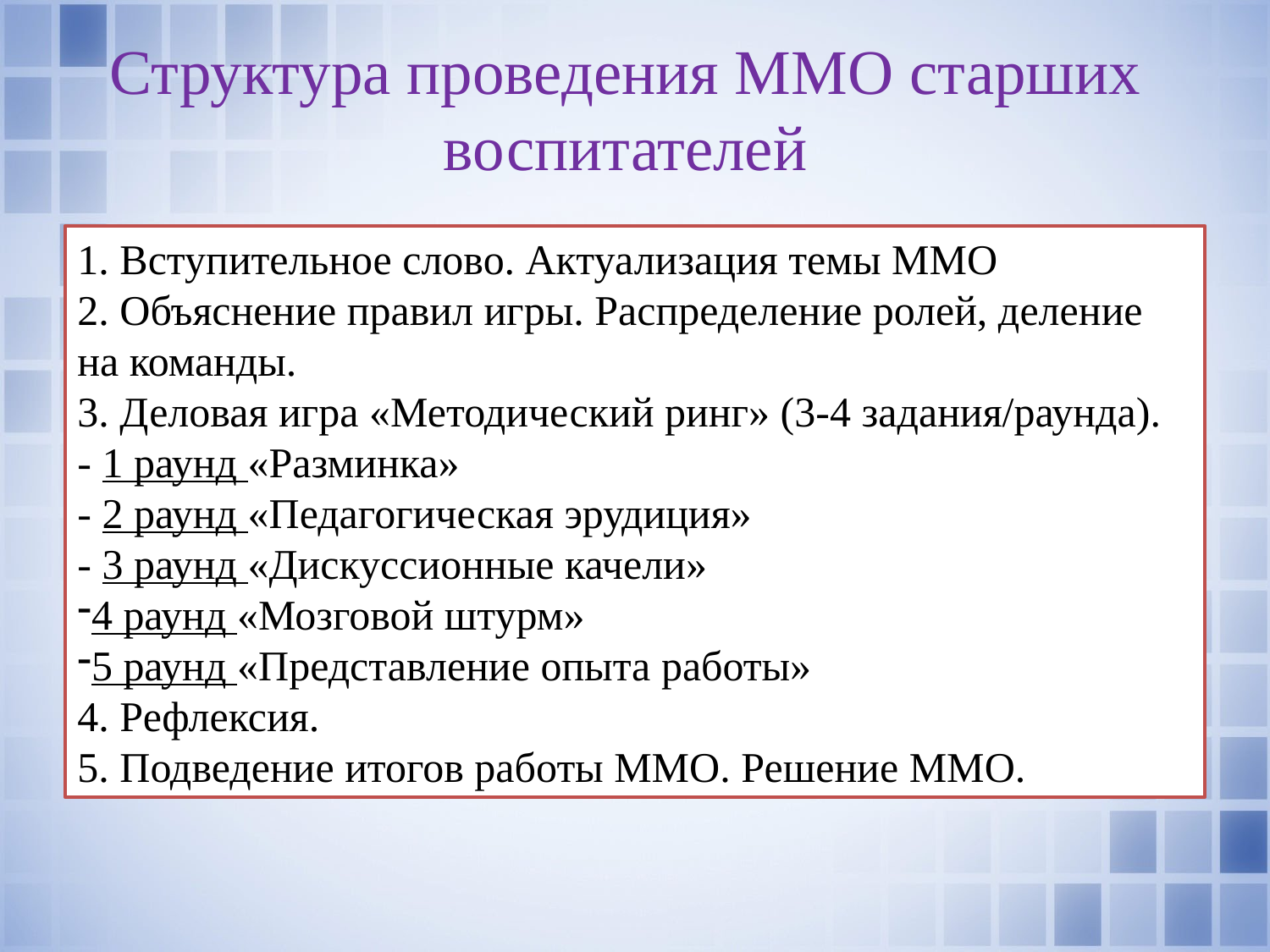

# Структура проведения ММО старших воспитателей
1. Вступительное слово. Актуализация темы ММО
2. Объяснение правил игры. Распределение ролей, деление на команды.
3. Деловая игра «Методический ринг» (3-4 задания/раунда).
- 1 раунд «Разминка»
- 2 раунд «Педагогическая эрудиция»
- 3 раунд «Дискуссионные качели»
4 раунд «Мозговой штурм»
5 раунд «Представление опыта работы»
4. Рефлексия.
5. Подведение итогов работы ММО. Решение ММО.